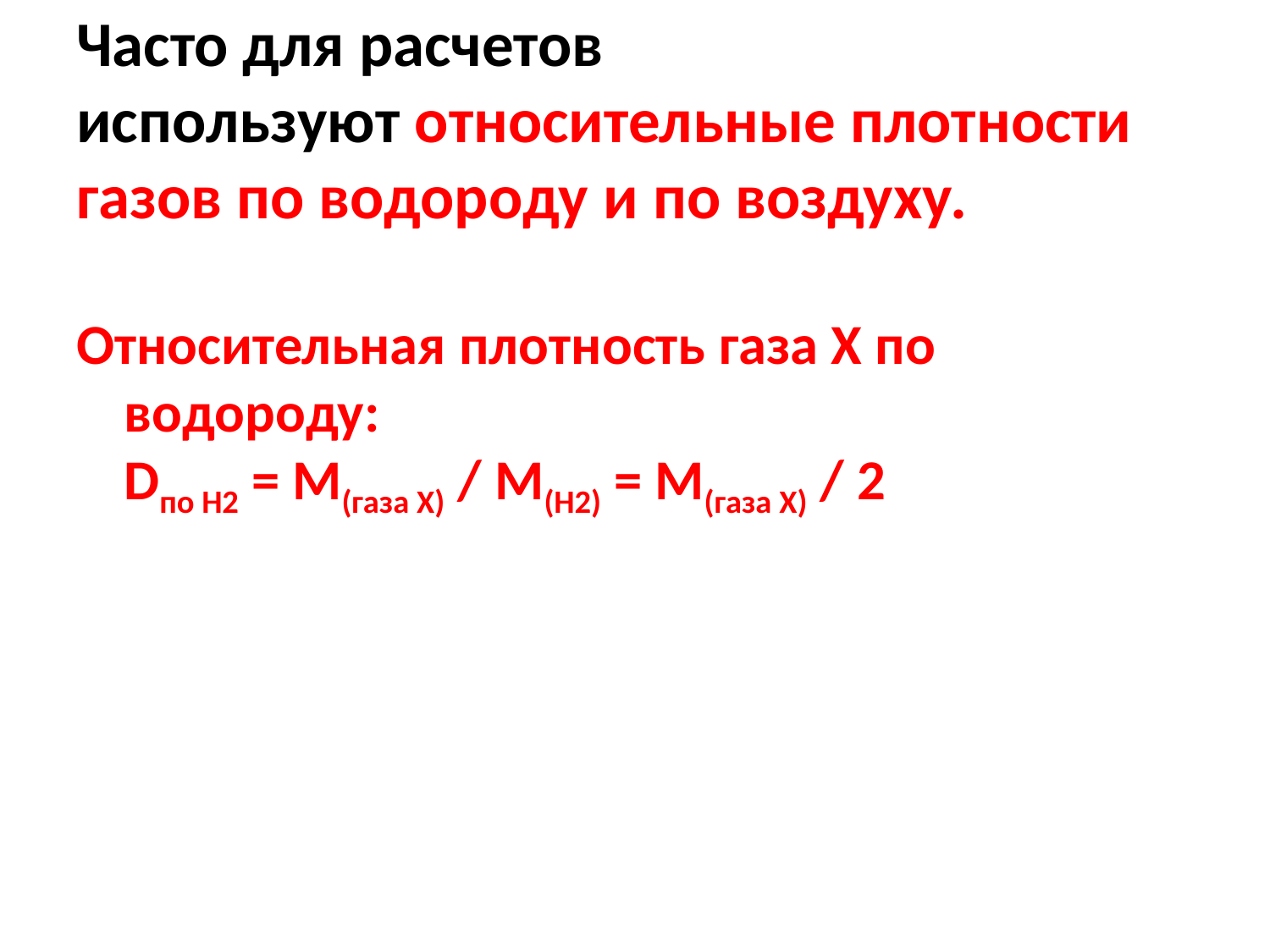

# Часто для расчетов используют относительные плотности газов по водороду и по воздуху.

Относительная плотность газа Х по водороду:
Dпо H2 = M(газа Х) / M(H2) = M(газа Х) / 2